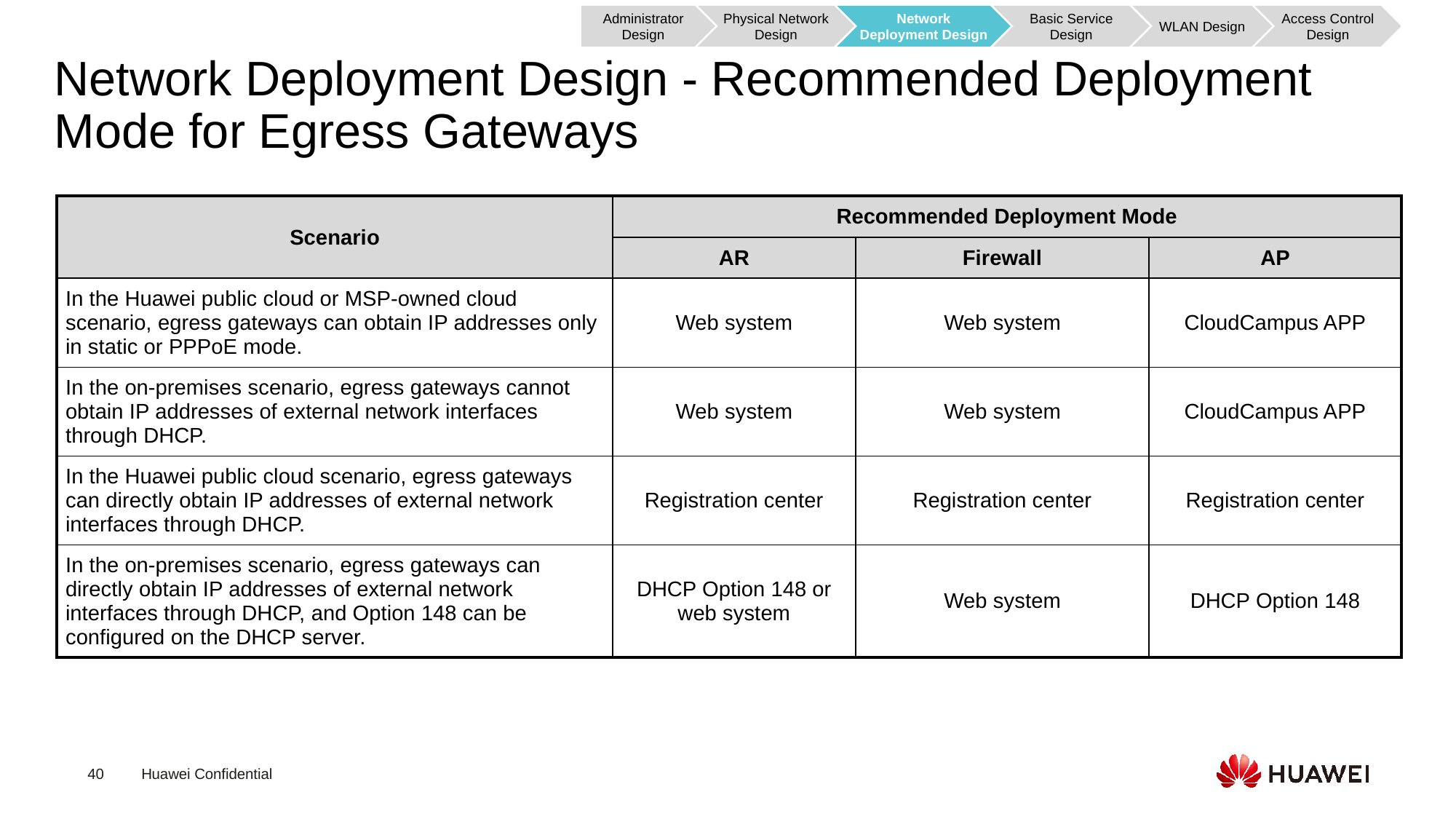

Administrator Design
Physical Network Design
Network Deployment Design
Basic Service Design
WLAN Design
Access Control Design
# Network Deployment Design - Recommended Deployment Mode for Egress Gateways
| Scenario | Recommended Deployment Mode |  |  |
| --- | --- | --- | --- |
|  | AR | Firewall | AP |
| In the Huawei public cloud or MSP-owned cloud scenario, egress gateways can obtain IP addresses only in static or PPPoE mode. | Web system | Web system | CloudCampus APP |
| In the on-premises scenario, egress gateways cannot obtain IP addresses of external network interfaces through DHCP. | Web system | Web system | CloudCampus APP |
| In the Huawei public cloud scenario, egress gateways can directly obtain IP addresses of external network interfaces through DHCP. | Registration center | Registration center | Registration center |
| In the on-premises scenario, egress gateways can directly obtain IP addresses of external network interfaces through DHCP, and Option 148 can be configured on the DHCP server. | DHCP Option 148 or web system | Web system | DHCP Option 148 |